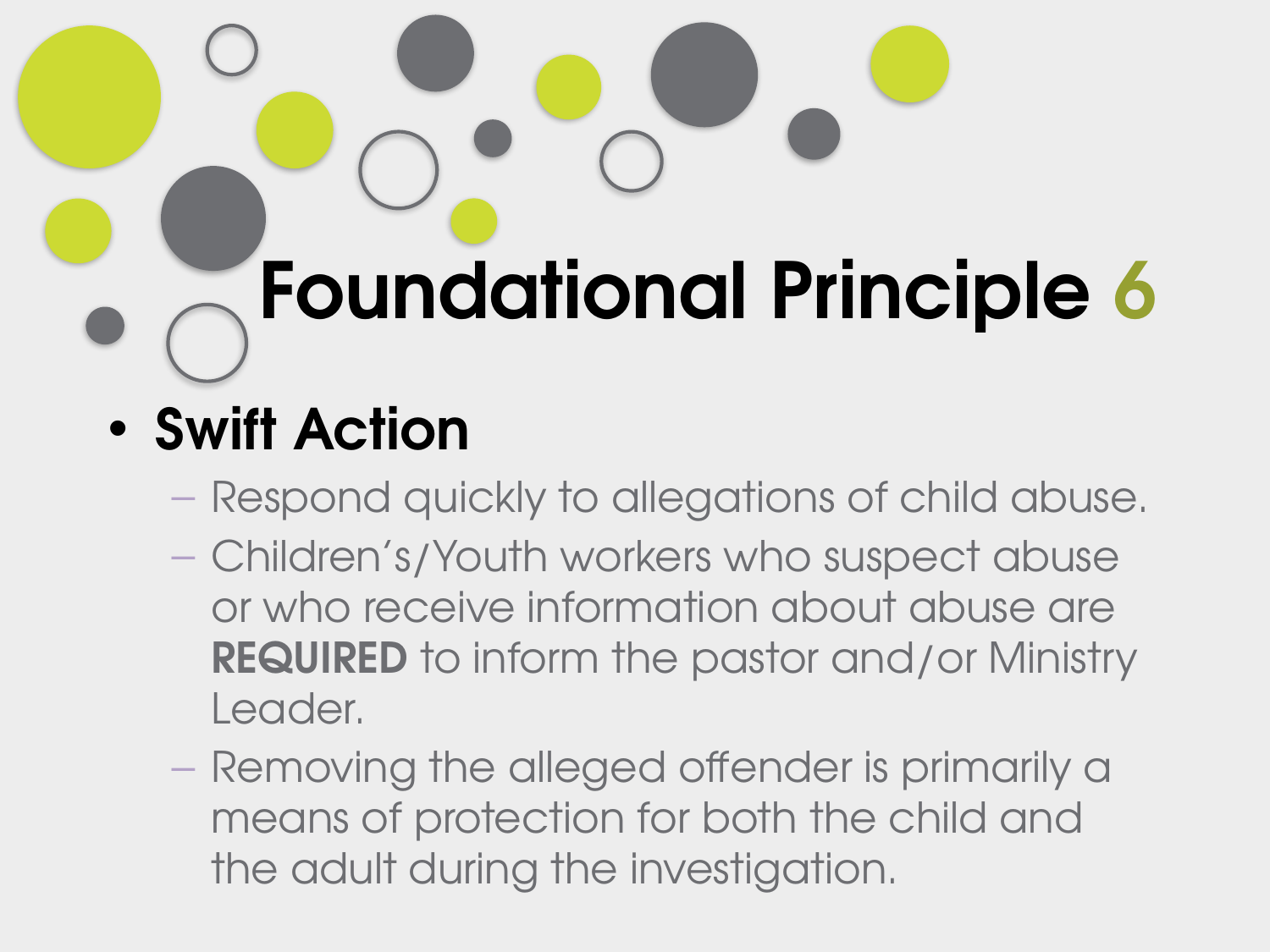

# Foundational Principle 6
Swift Action
Respond quickly to allegations of child abuse.
Children’s/Youth workers who suspect abuse or who receive information about abuse are REQUIRED to inform the pastor and/or Ministry Leader.
Removing the alleged offender is primarily a means of protection for both the child and the adult during the investigation.